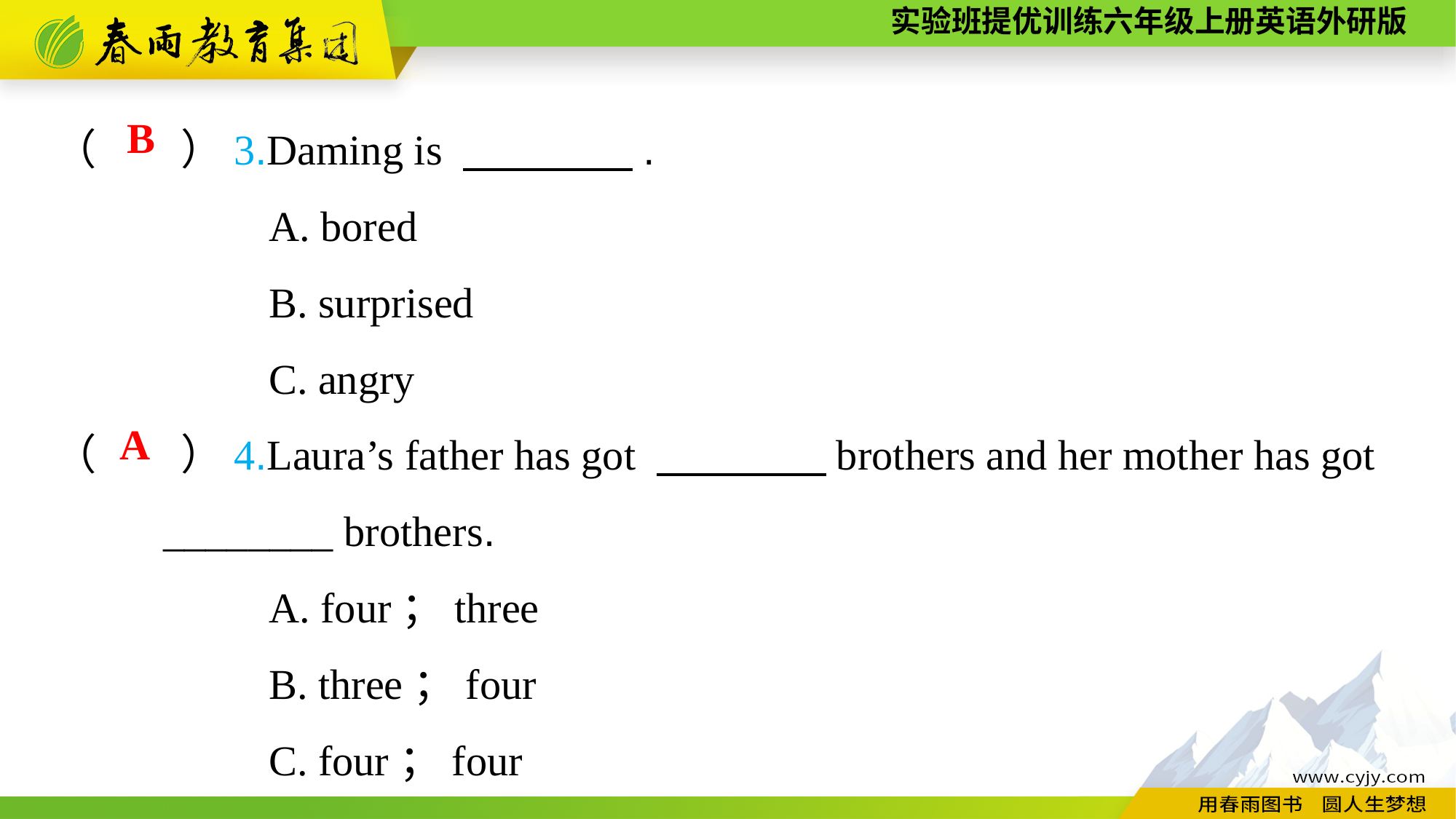

（　　）3.Daming is 　　　　.
A. bored
B. surprised
C. angry
B
（　　）4.Laura’s father has got 　　　　brothers and her mother has got
	________ brothers.
A. four；three
B. three；four
C. four；four
A